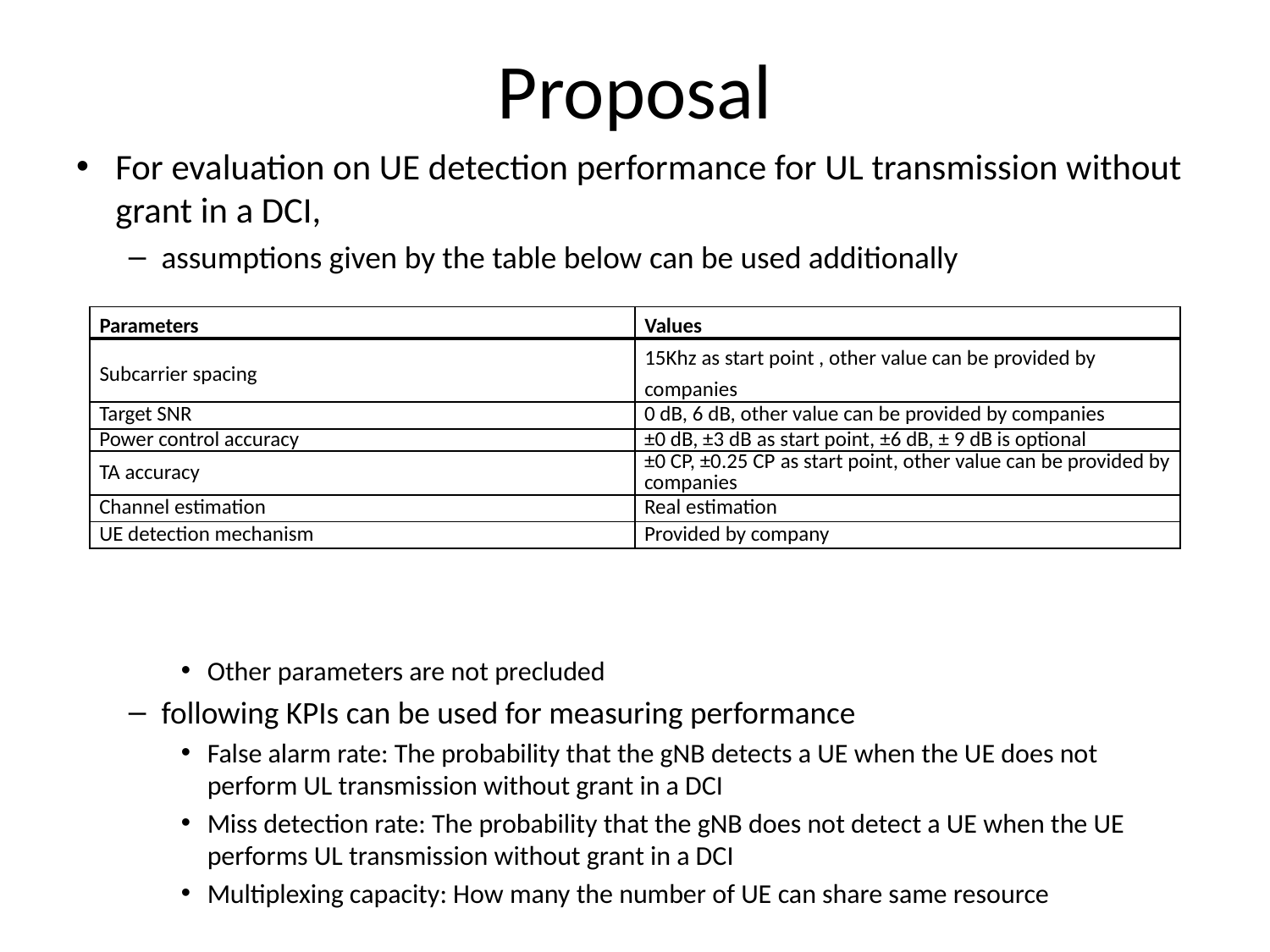

# Proposal
For evaluation on UE detection performance for UL transmission without grant in a DCI,
assumptions given by the table below can be used additionally

Other parameters are not precluded
following KPIs can be used for measuring performance
False alarm rate: The probability that the gNB detects a UE when the UE does not perform UL transmission without grant in a DCI
Miss detection rate: The probability that the gNB does not detect a UE when the UE performs UL transmission without grant in a DCI
Multiplexing capacity: How many the number of UE can share same resource

| Parameters | Values |
| --- | --- |
| Subcarrier spacing | 15Khz as start point , other value can be provided by companies |
| Target SNR | 0 dB, 6 dB, other value can be provided by companies |
| Power control accuracy | ±0 dB, ±3 dB as start point, ±6 dB, ± 9 dB is optional |
| TA accuracy | ±0 CP, ±0.25 CP as start point, other value can be provided by companies |
| Channel estimation | Real estimation |
| UE detection mechanism | Provided by company |